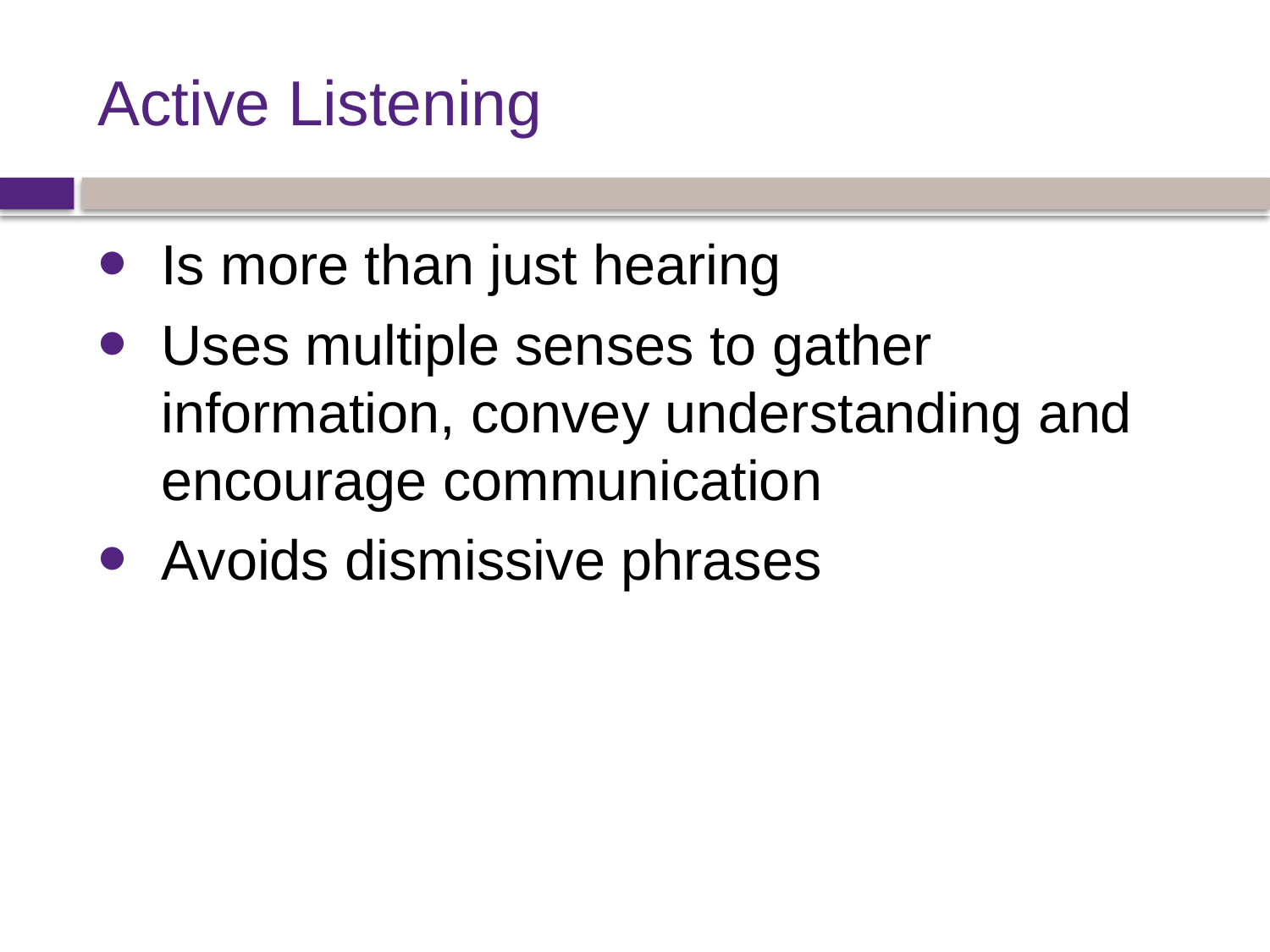

# Active Listening
Is more than just hearing
Uses multiple senses to gather information, convey understanding and encourage communication
Avoids dismissive phrases